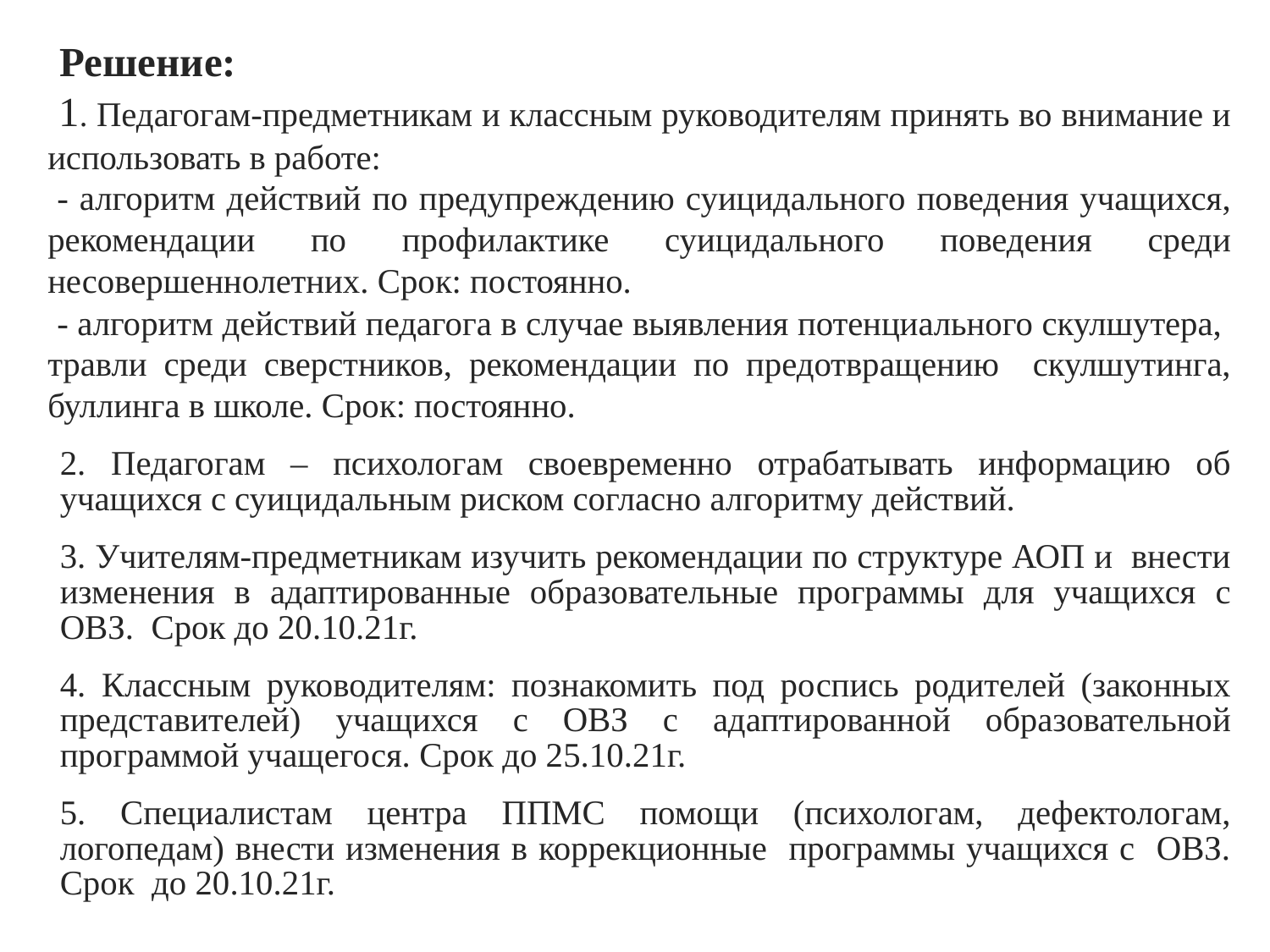

Решение:
1. Педагогам-предметникам и классным руководителям принять во внимание и использовать в работе:
- алгоритм действий по предупреждению суицидального поведения учащихся, рекомендации по профилактике суицидального поведения среди несовершеннолетних. Срок: постоянно.
- алгоритм действий педагога в случае выявления потенциального скулшутера,  травли среди сверстников, рекомендации по предотвращению  скулшутинга, буллинга в школе. Срок: постоянно.
2. Педагогам – психологам своевременно отрабатывать информацию об учащихся с суицидальным риском согласно алгоритму действий.
3. Учителям-предметникам изучить рекомендации по структуре АОП и  внести изменения в адаптированные образовательные программы для учащихся с ОВЗ.  Срок до 20.10.21г.
4. Классным руководителям: познакомить под роспись родителей (законных представителей) учащихся с ОВЗ с адаптированной образовательной программой учащегося. Срок до 25.10.21г.
5. Специалистам центра ППМС помощи (психологам, дефектологам, логопедам) внести изменения в коррекционные  программы учащихся с  ОВЗ. Срок  до 20.10.21г.